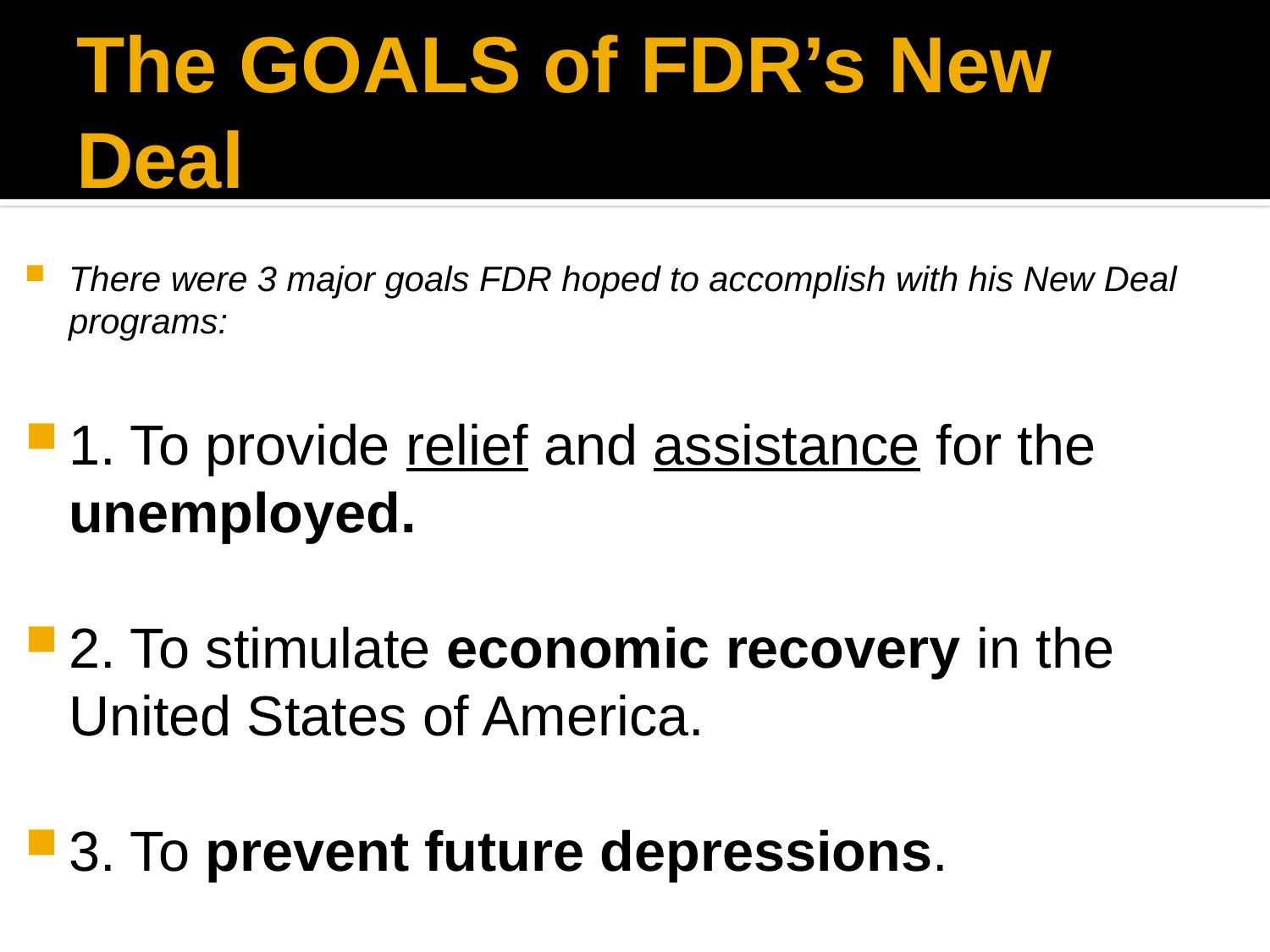

# The GOALS of FDR’s New Deal
There were 3 major goals FDR hoped to accomplish with his New Deal programs:

1. To provide relief and assistance for the unemployed.

2. To stimulate economic recovery in the United States of America.

3. To prevent future depressions.